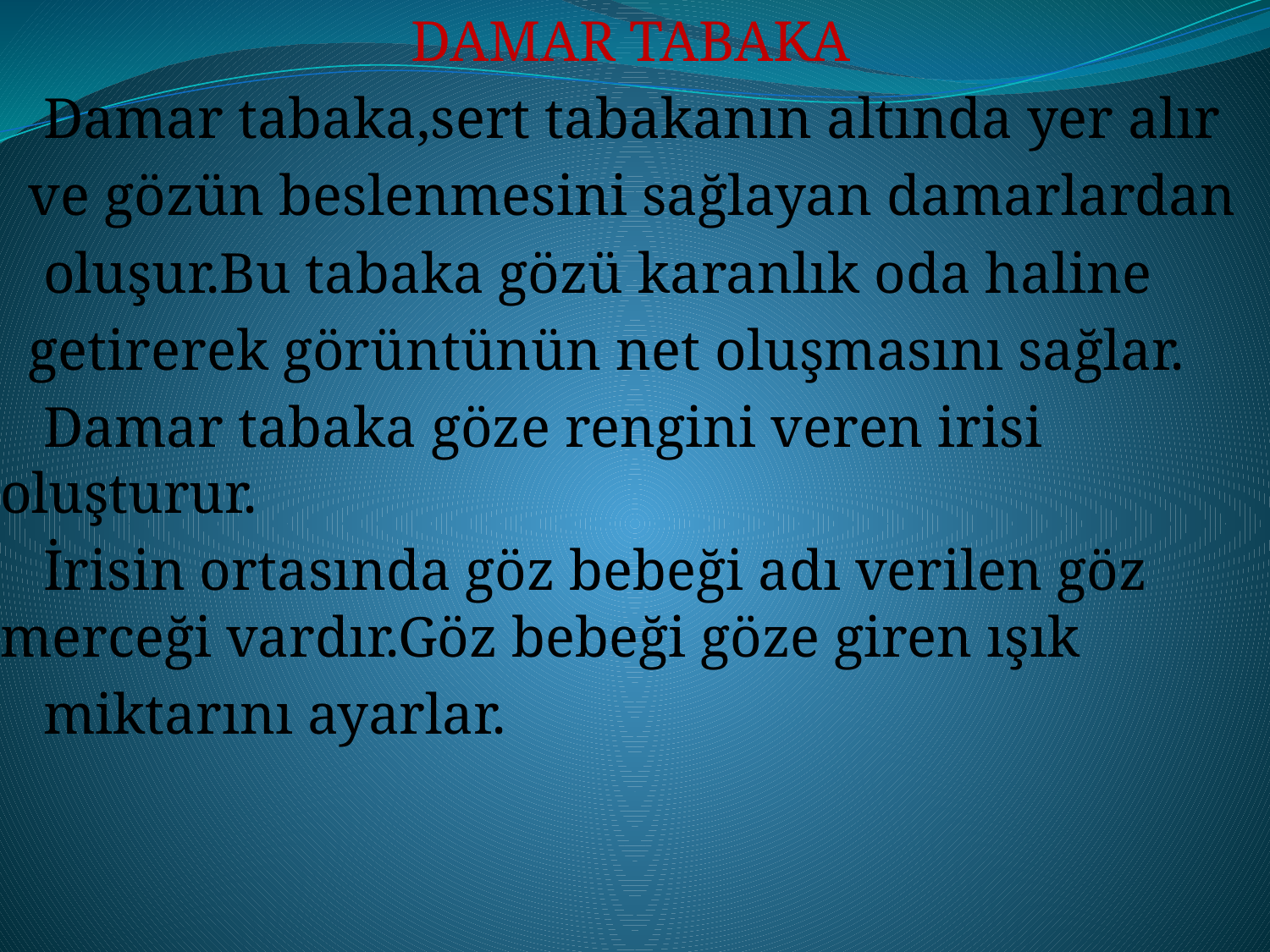

DAMAR TABAKA
   Damar tabaka,sert tabakanın altında yer alır
  ve gözün beslenmesini sağlayan damarlardan
   oluşur.Bu tabaka gözü karanlık oda haline
  getirerek görüntünün net oluşmasını sağlar.
   Damar tabaka göze rengini veren irisi oluşturur.
   İrisin ortasında göz bebeği adı verilen göz merceği vardır.Göz bebeği göze giren ışık
   miktarını ayarlar.
#